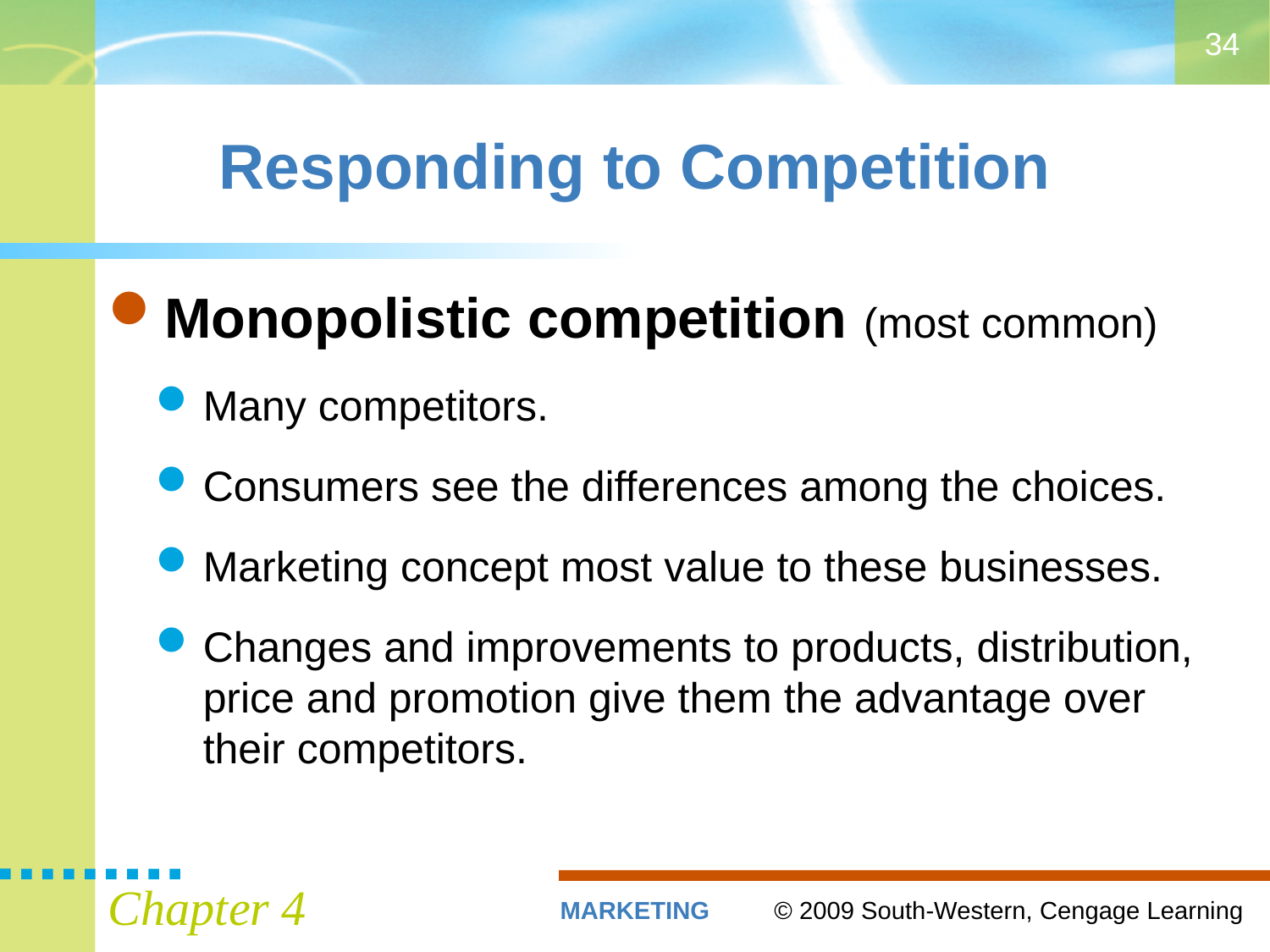

34
# Responding to Competition
Monopolistic competition (most common)
Many competitors.
Consumers see the differences among the choices.
Marketing concept most value to these businesses.
Changes and improvements to products, distribution, price and promotion give them the advantage over their competitors.
Chapter 4